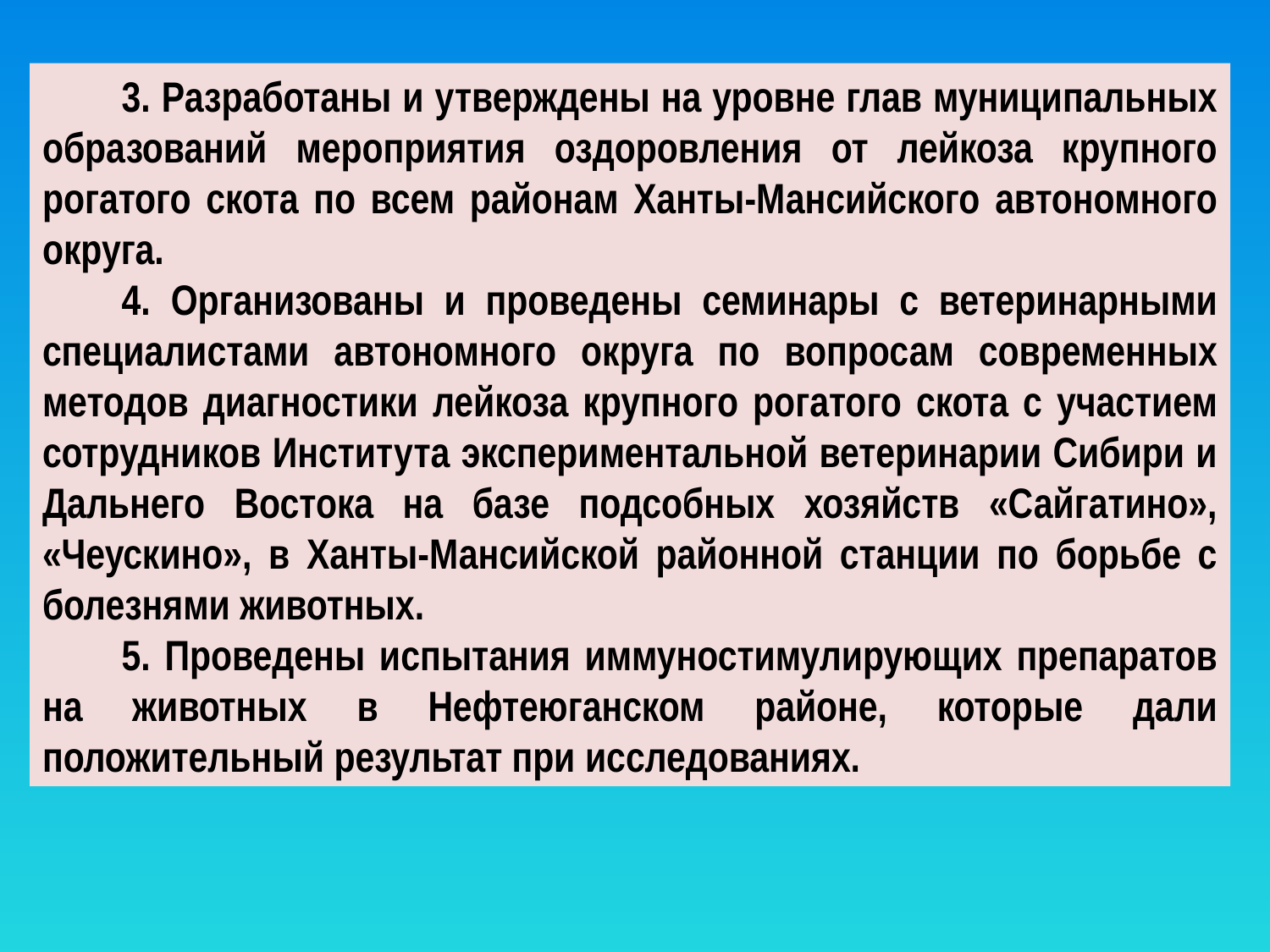

3. Разработаны и утверждены на уровне глав муниципальных образований мероприятия оздоровления от лейкоза крупного рогатого скота по всем районам Ханты-Мансийского автономного округа.
4. Организованы и проведены семинары с ветеринарными специалистами автономного округа по вопросам современных методов диагностики лейкоза крупного рогатого скота с участием сотрудников Института экспериментальной ветеринарии Сибири и Дальнего Востока на базе подсобных хозяйств «Сайгатино», «Чеускино», в Ханты-Мансийской районной станции по борьбе с болезнями животных.
5. Проведены испытания иммуностимулирующих препаратов на животных в Нефтеюганском районе, которые дали положительный результат при исследованиях.